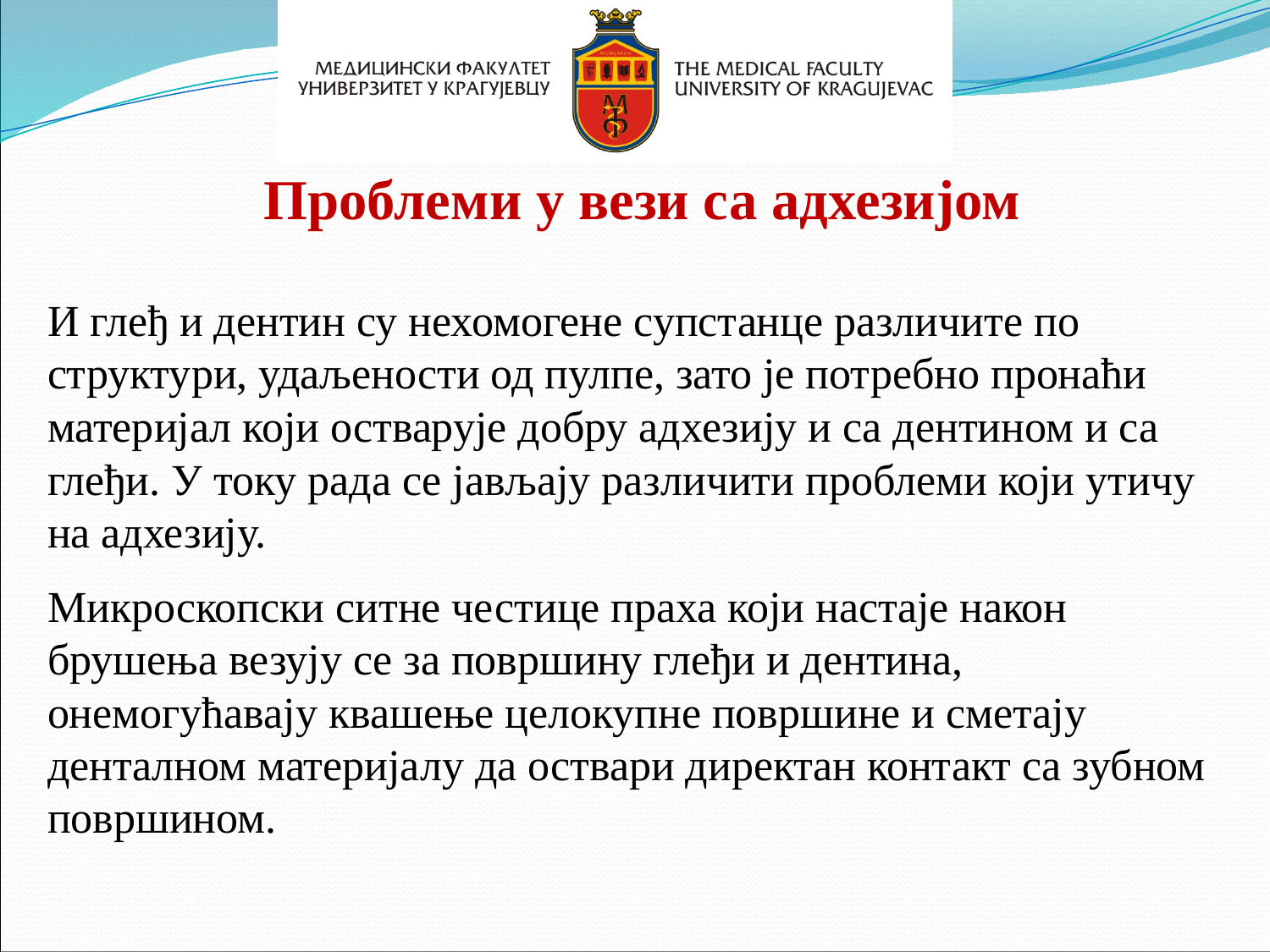

Проблеми у вези са адхезијом
И глеђ и дентин су нехомогене супстанце различите по структури, удаљености од пулпе, зато је потребно пронаћи материјал који остварује добру адхезију и са дентином и са глеђи. У току рада се јављају различити проблеми који утичу на адхезију.
Микроскопски ситне честице праха који настаје након брушења везују се за површину глеђи и дентина, онемогућавају квашење целокупне површине и сметају денталном материјалу да оствари директан контакт са зубном површином.